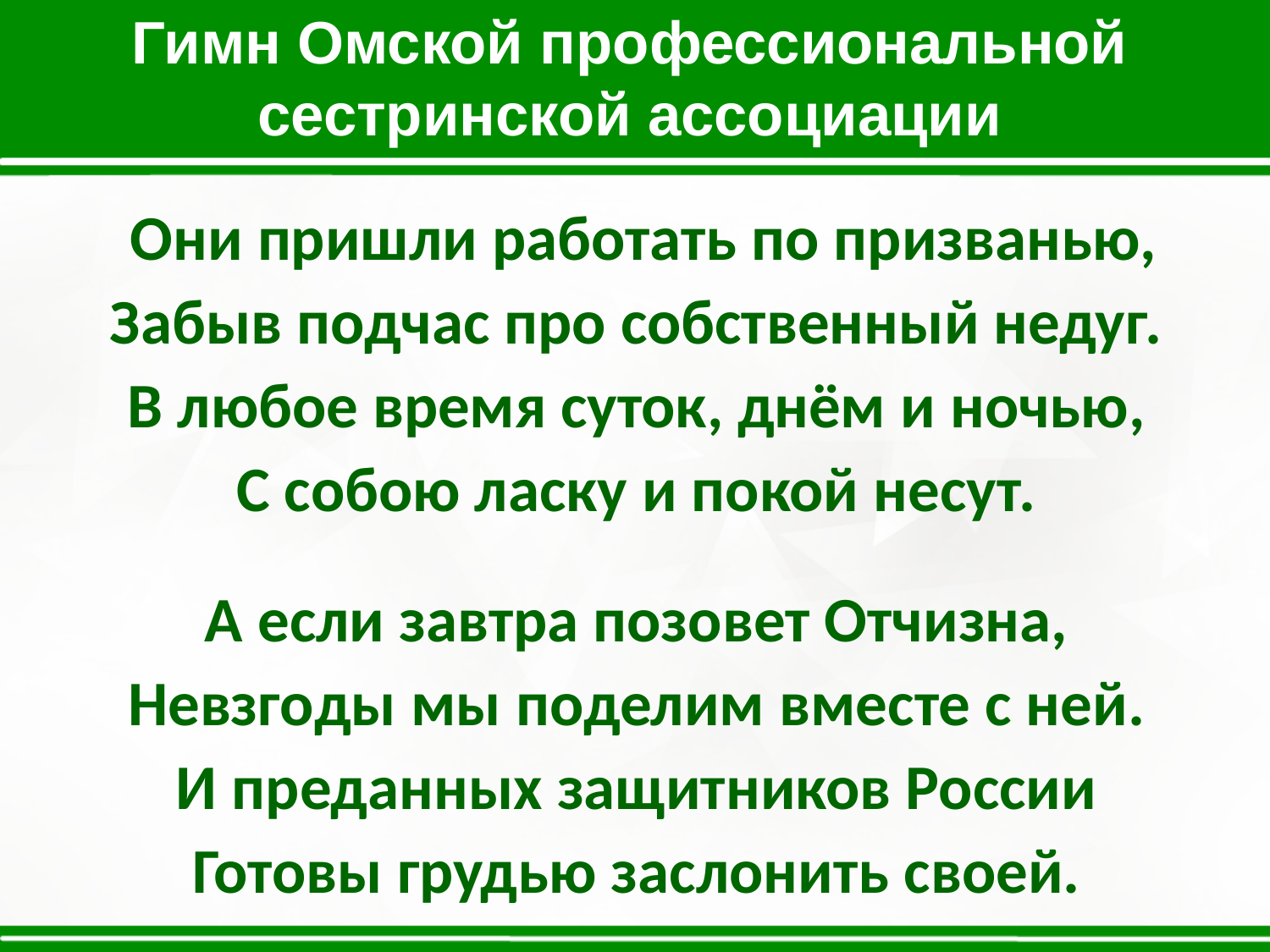

Гимн Омской профессиональной сестринской ассоциации
Они пришли работать по призванью,
Забыв подчас про собственный недуг.
В любое время суток, днём и ночью,
С собою ласку и покой несут.

А если завтра позовет Отчизна,
Невзгоды мы поделим вместе с ней.
И преданных защитников России
Готовы грудью заслонить своей.